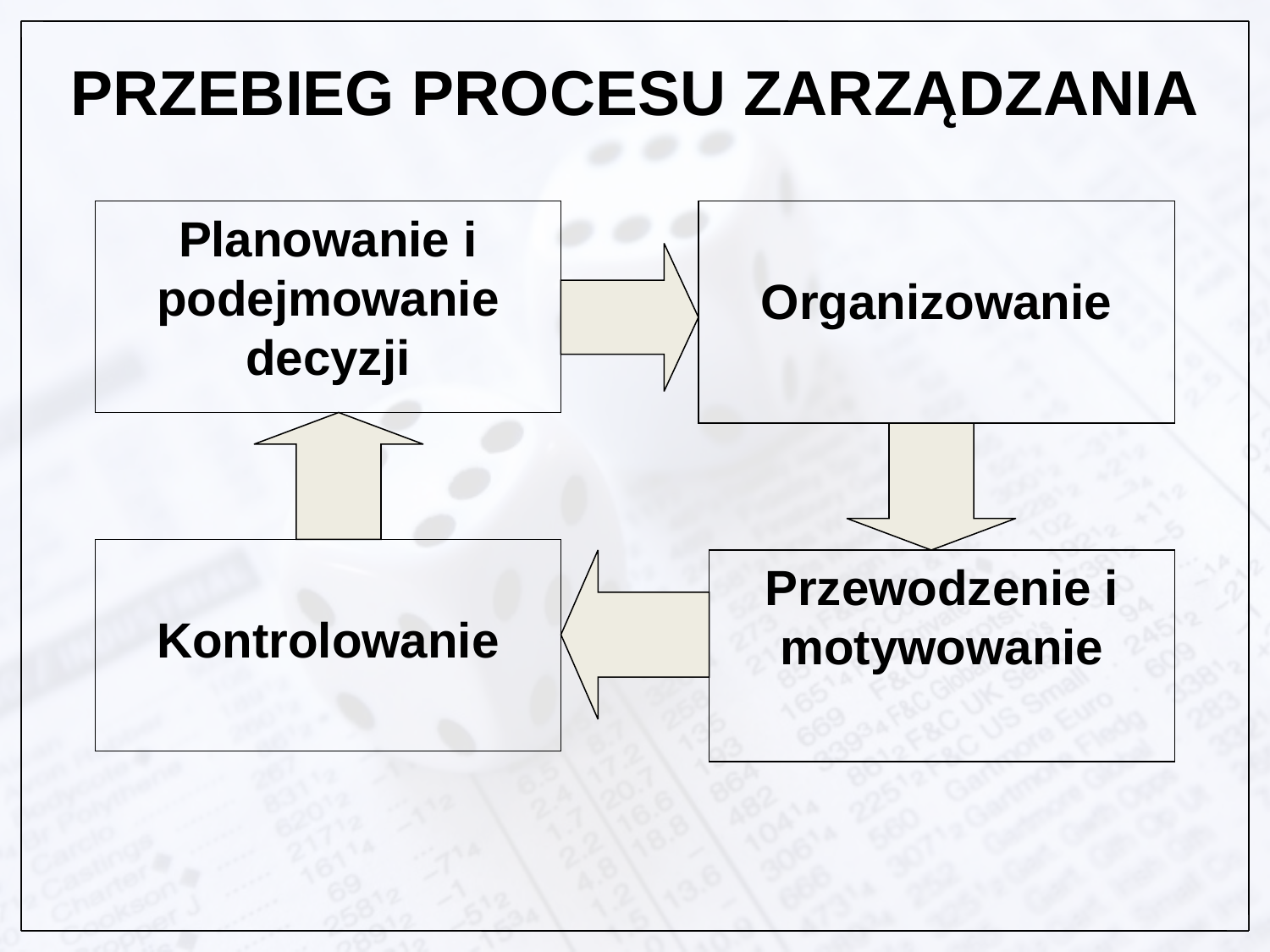

PRZEBIEG PROCESU ZARZĄDZANIA

Planowanie i podejmowanie decyzji

Organizowanie

Kontrolowanie

Przewodzenie i motywowanie